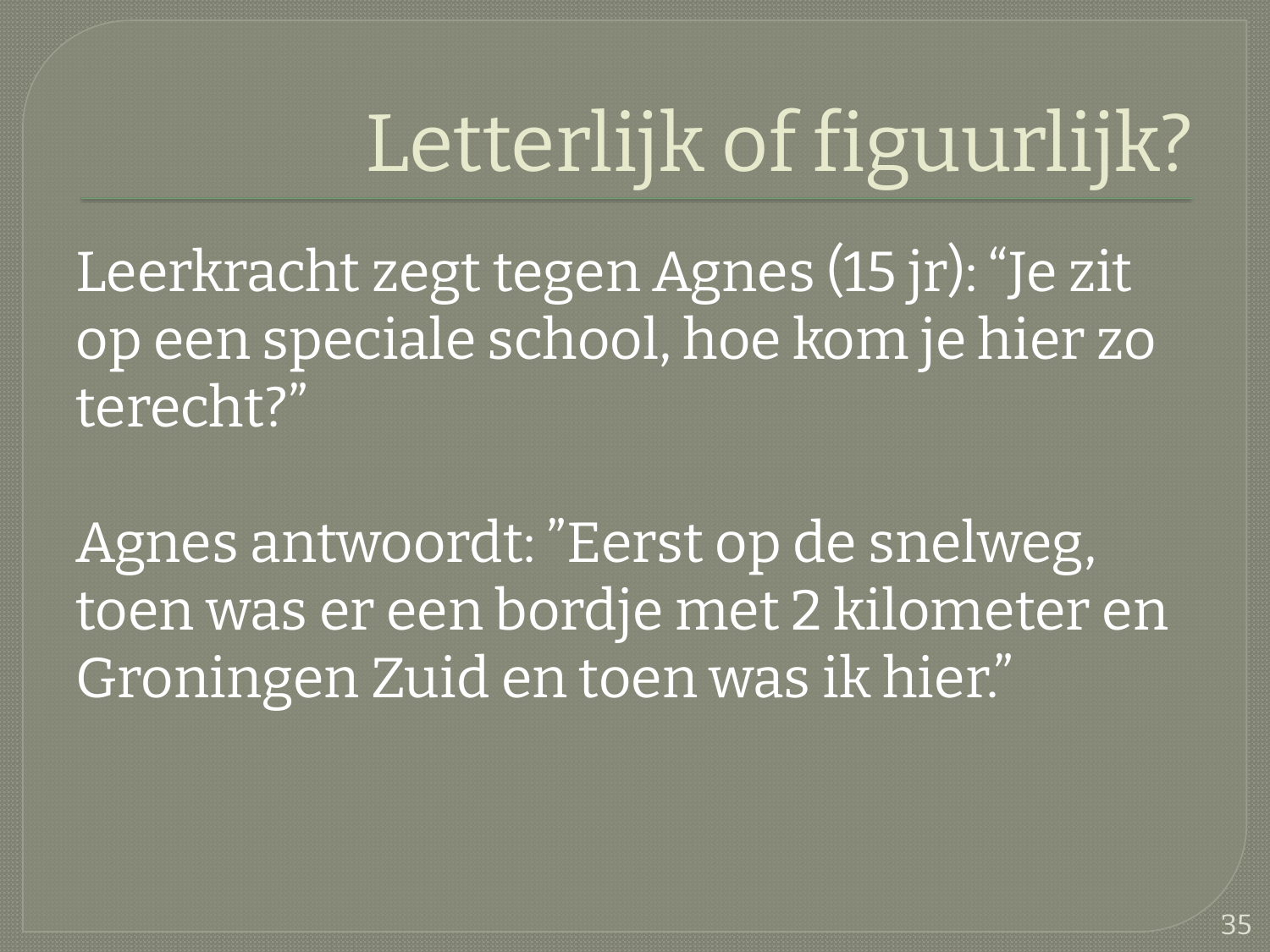

# Letterlijk of figuurlijk?
Leerkracht zegt tegen Agnes (15 jr): “Je zit op een speciale school, hoe kom je hier zo terecht?”

Agnes antwoordt: ”Eerst op de snelweg, toen was er een bordje met 2 kilometer en Groningen Zuid en toen was ik hier.”
35